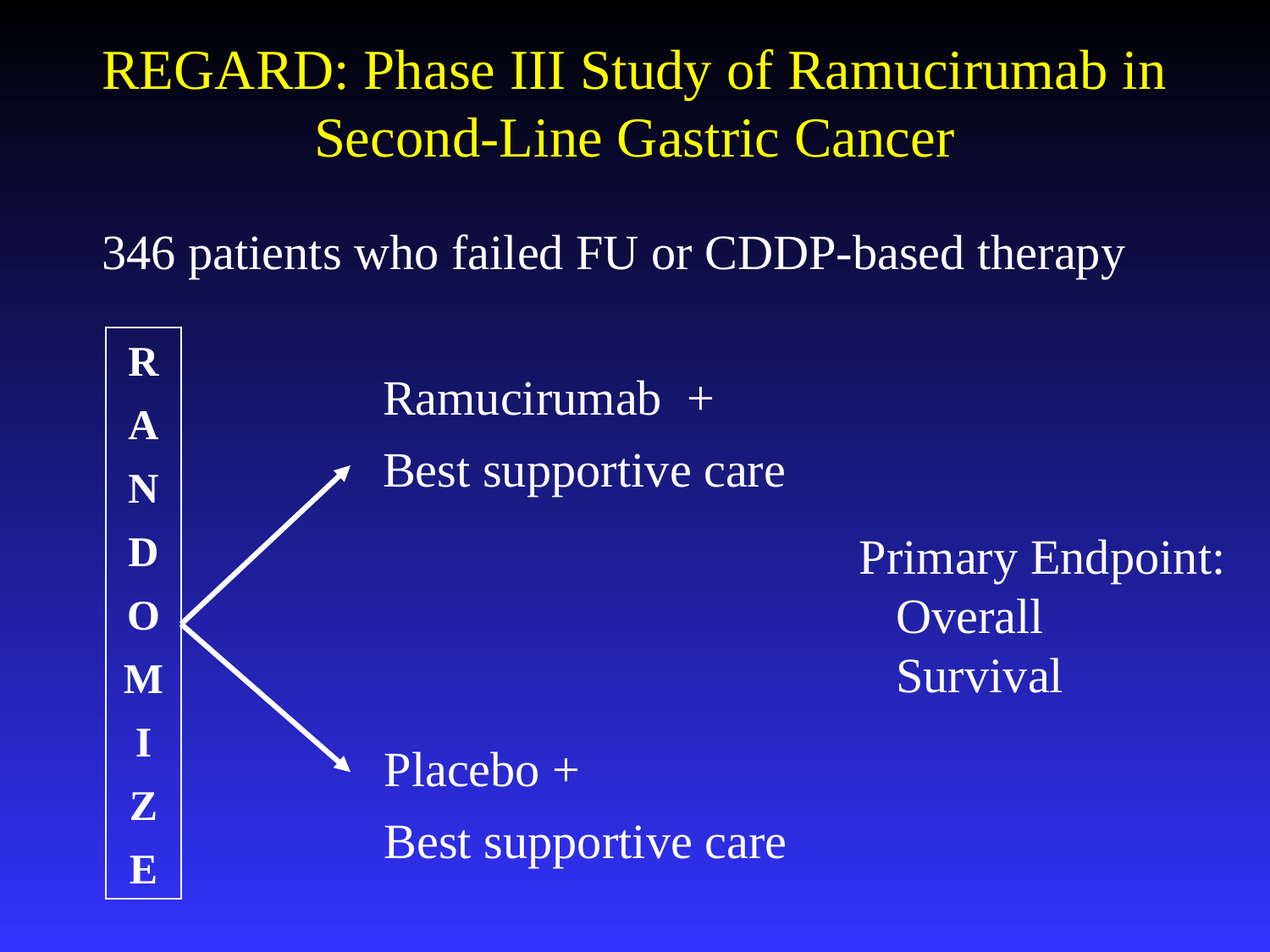

REGARD: Phase III Study of Ramucirumab in Second-Line Gastric Cancer
346 patients who failed FU or CDDP-based therapy
R
A
N
D
O
M
I
Z
E
Ramucirumab  +
Best supportive care

Primary Endpoint:
   Overall
   Survival

Placebo +
Best supportive care